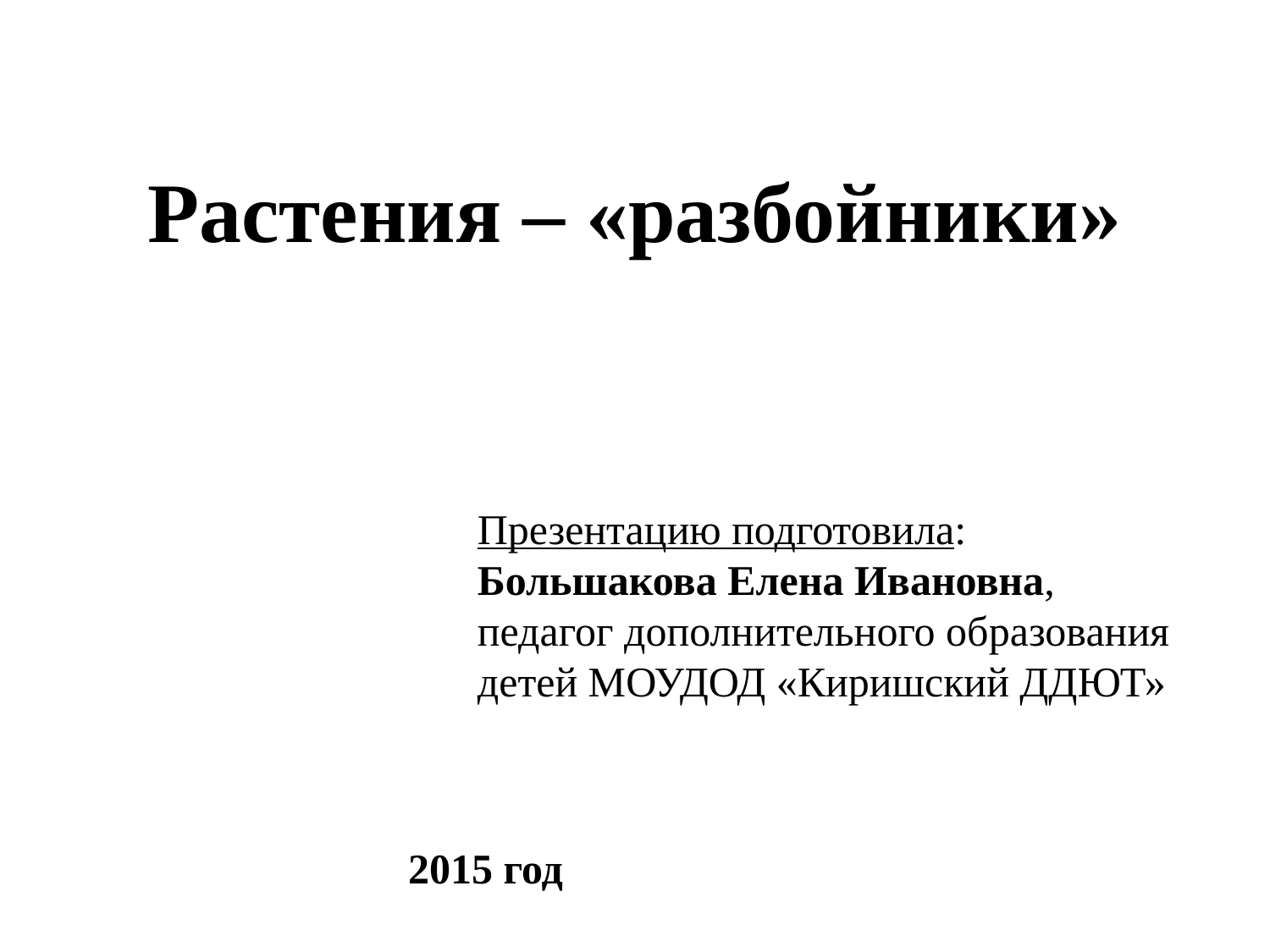

# Растения – «разбойники»
Презентацию подготовила: Большакова Елена Ивановна,
педагог дополнительного образования детей МОУДОД «Киришский ДДЮТ»
2015 год